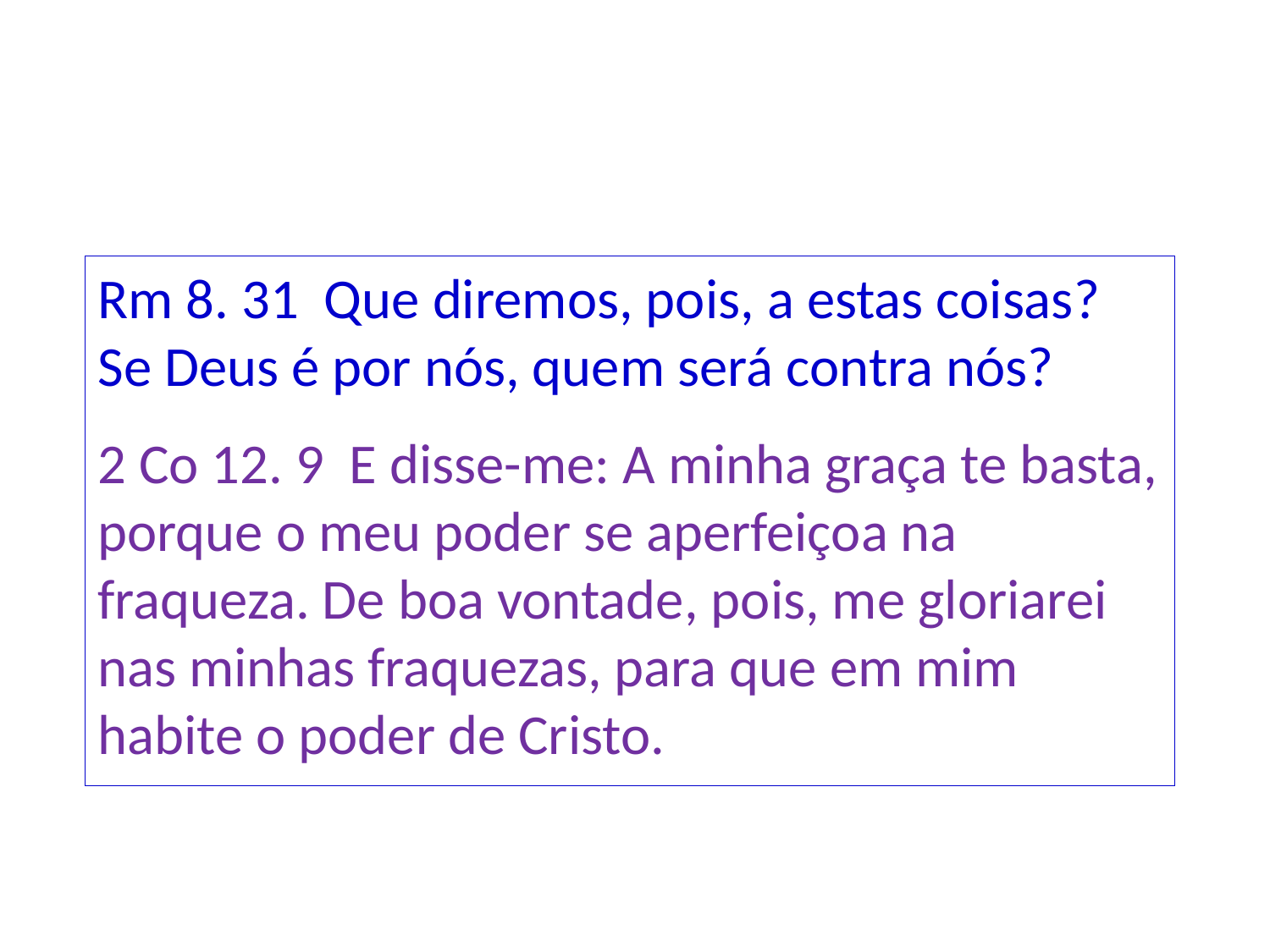

Rm 8. 31  Que diremos, pois, a estas coisas? Se Deus é por nós, quem será contra nós?

2 Co 12. 9  E disse-me: A minha graça te basta, porque o meu poder se aperfeiçoa na fraqueza. De boa vontade, pois, me gloriarei nas minhas fraquezas, para que em mim habite o poder de Cristo.